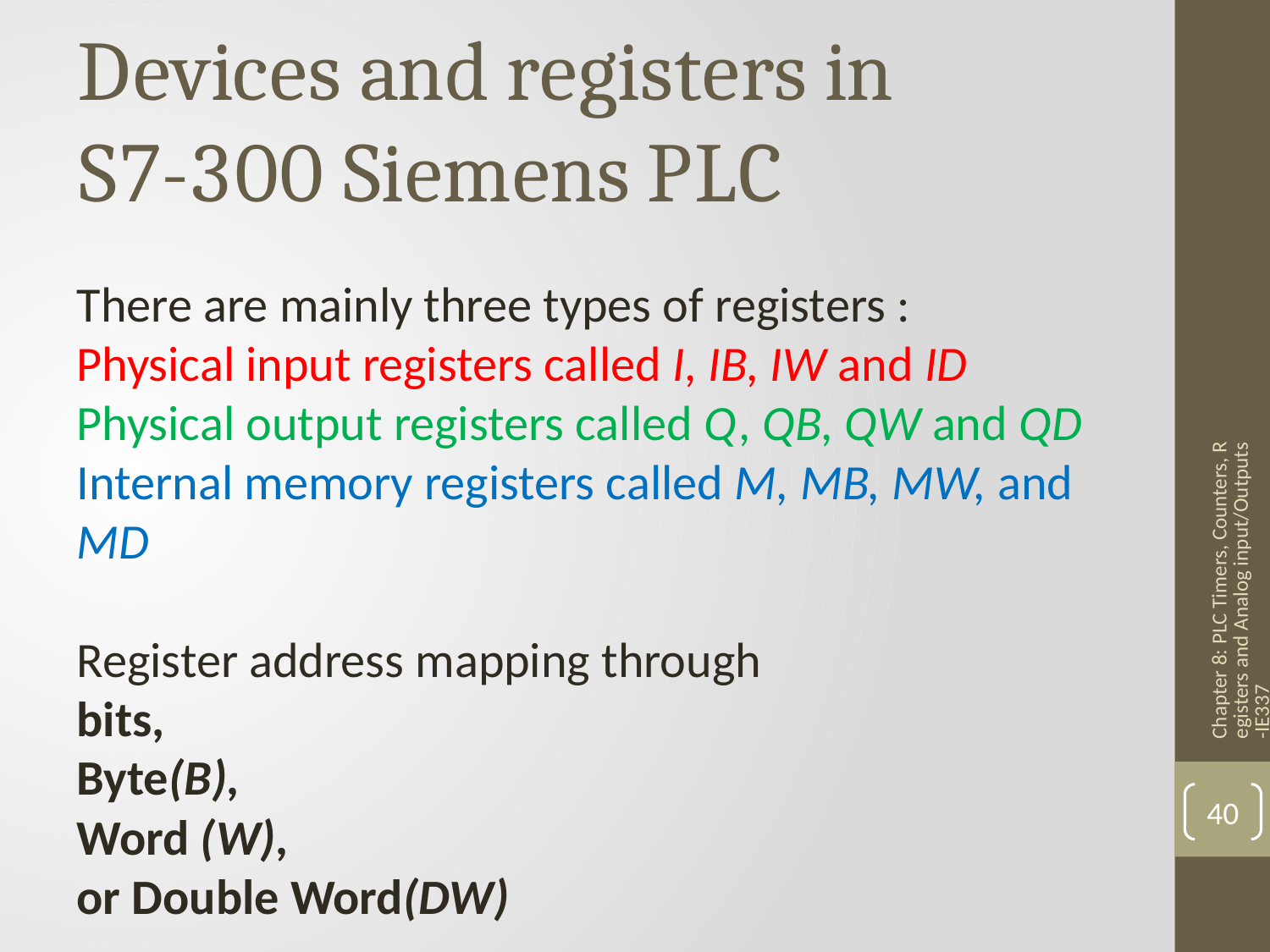

# Devices and registers in S7-300 Siemens PLC
There are mainly three types of registers :
Physical input registers called I, IB, IW and ID
Physical output registers called Q, QB, QW and QD
Internal memory registers called M, MB, MW, and MD

Register address mapping through
bits,
Byte(B),
Word (W),
or Double Word(DW)
Chapter 8: PLC Timers, Counters, Registers and Analog input/Outputs -IE337
40